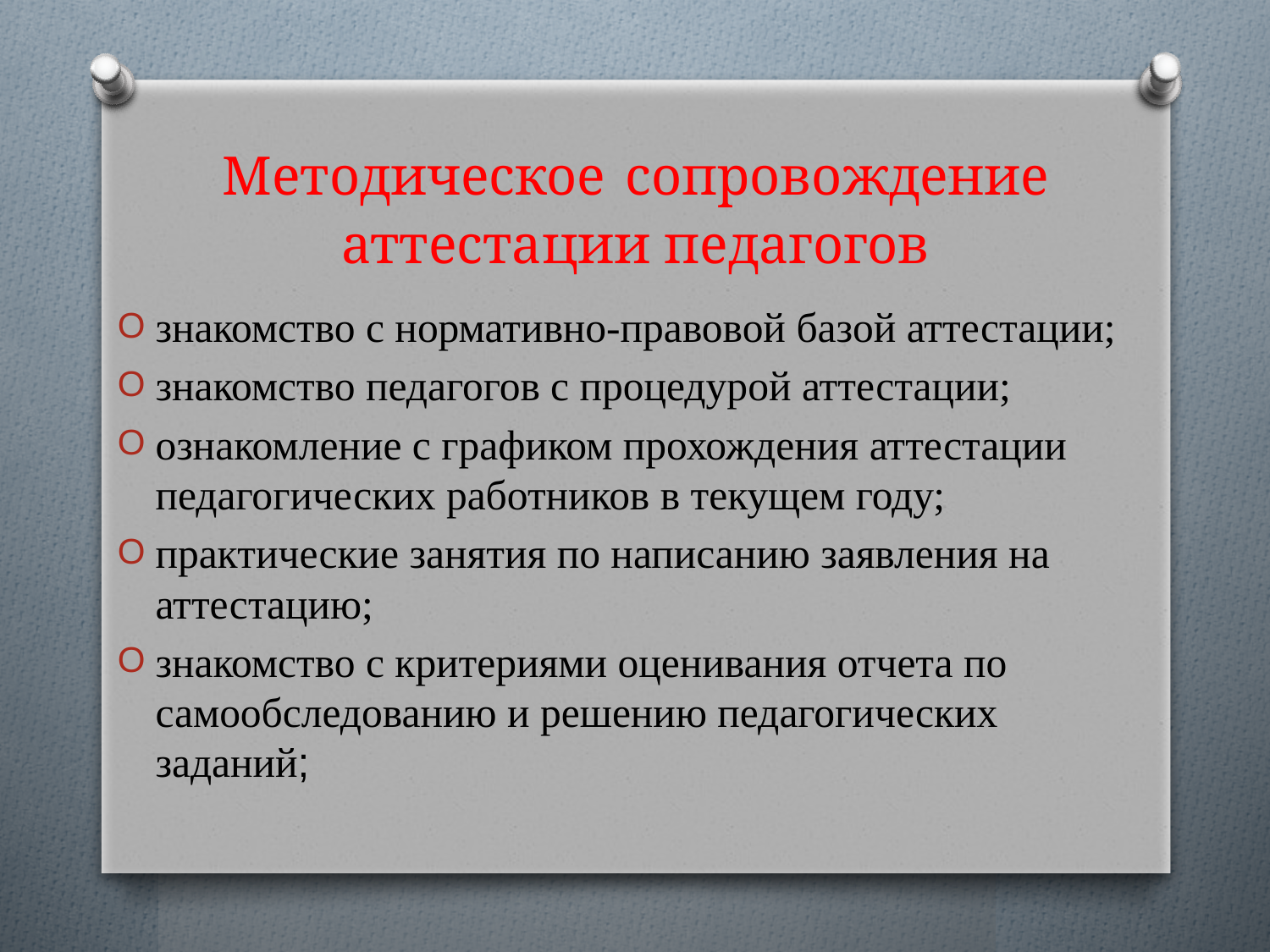

# Методическое сопровождение аттестации педагогов
знакомство с нормативно-правовой базой аттестации;
знакомство педагогов с процедурой аттестации;
ознакомление с графиком прохождения аттестации педагогических работников в текущем году;
практические занятия по написанию заявления на аттестацию;
знакомство с критериями оценивания отчета по самообследованию и решению педагогических заданий;